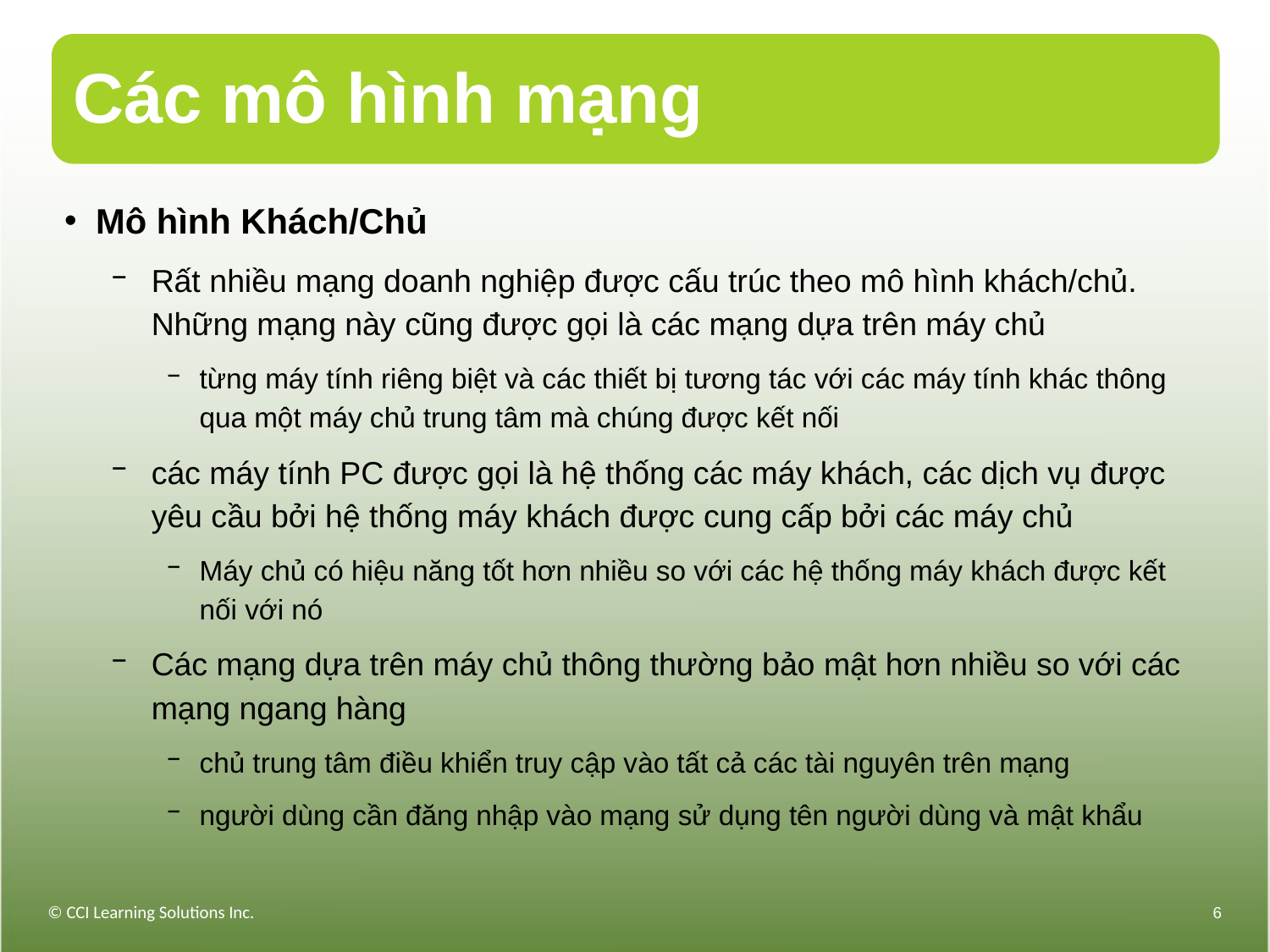

# Các mô hình mạng
Mô hình Khách/Chủ
Rất nhiều mạng doanh nghiệp được cấu trúc theo mô hình khách/chủ. Những mạng này cũng được gọi là các mạng dựa trên máy chủ
từng máy tính riêng biệt và các thiết bị tương tác với các máy tính khác thông qua một máy chủ trung tâm mà chúng được kết nối
các máy tính PC được gọi là hệ thống các máy khách, các dịch vụ được yêu cầu bởi hệ thống máy khách được cung cấp bởi các máy chủ
Máy chủ có hiệu năng tốt hơn nhiều so với các hệ thống máy khách được kết nối với nó
Các mạng dựa trên máy chủ thông thường bảo mật hơn nhiều so với các mạng ngang hàng
chủ trung tâm điều khiển truy cập vào tất cả các tài nguyên trên mạng
người dùng cần đăng nhập vào mạng sử dụng tên người dùng và mật khẩu

© CCI Learning Solutions Inc.
6